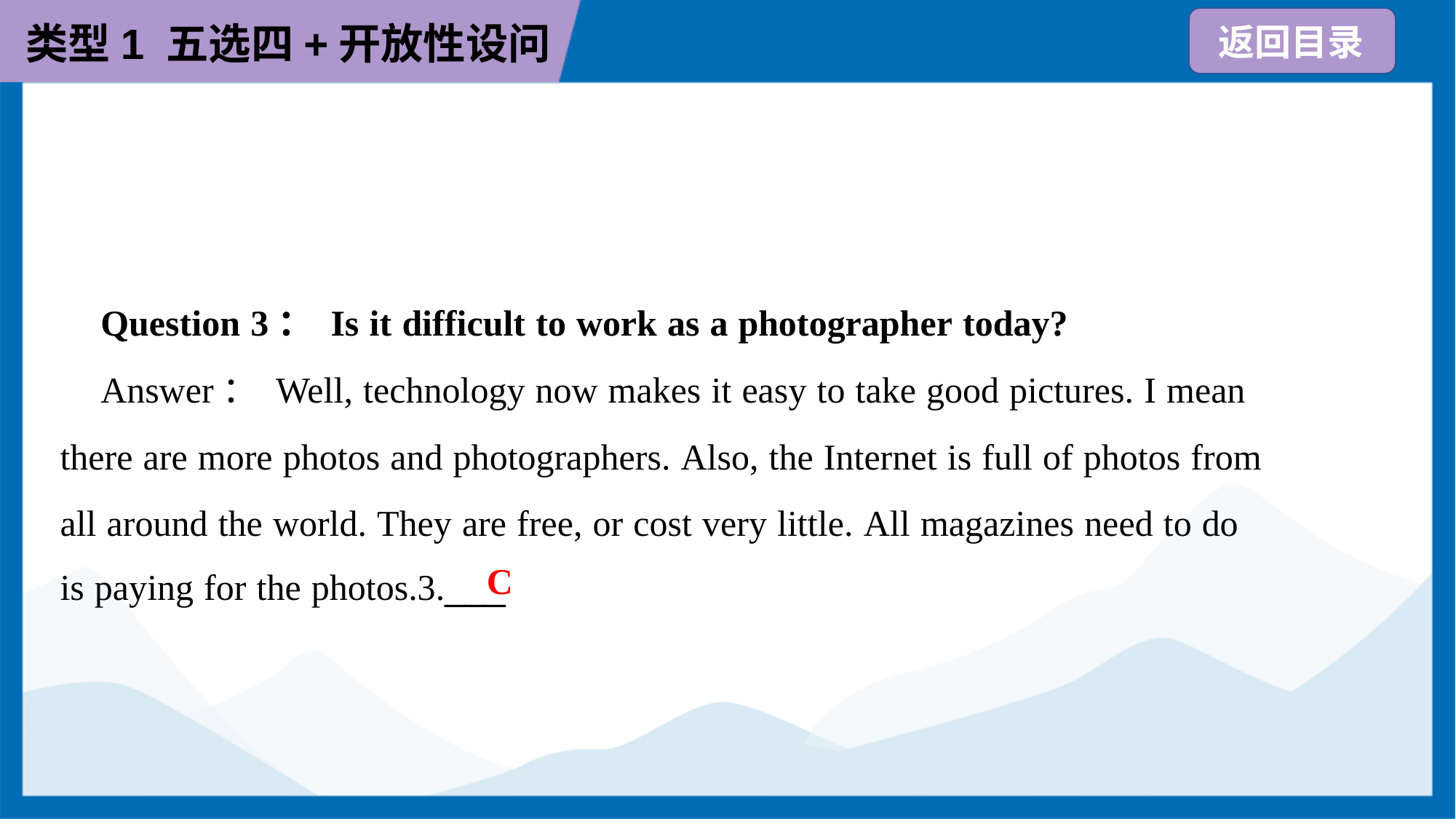

Question 3： Is it difficult to work as a photographer today?
    Answer： Well, technology now makes it easy to take good pictures. I mean
there are more photos and photographers. Also, the Internet is full of photos from
all around the world. They are free, or cost very little. All magazines need to do
is paying for the photos.3.___
C